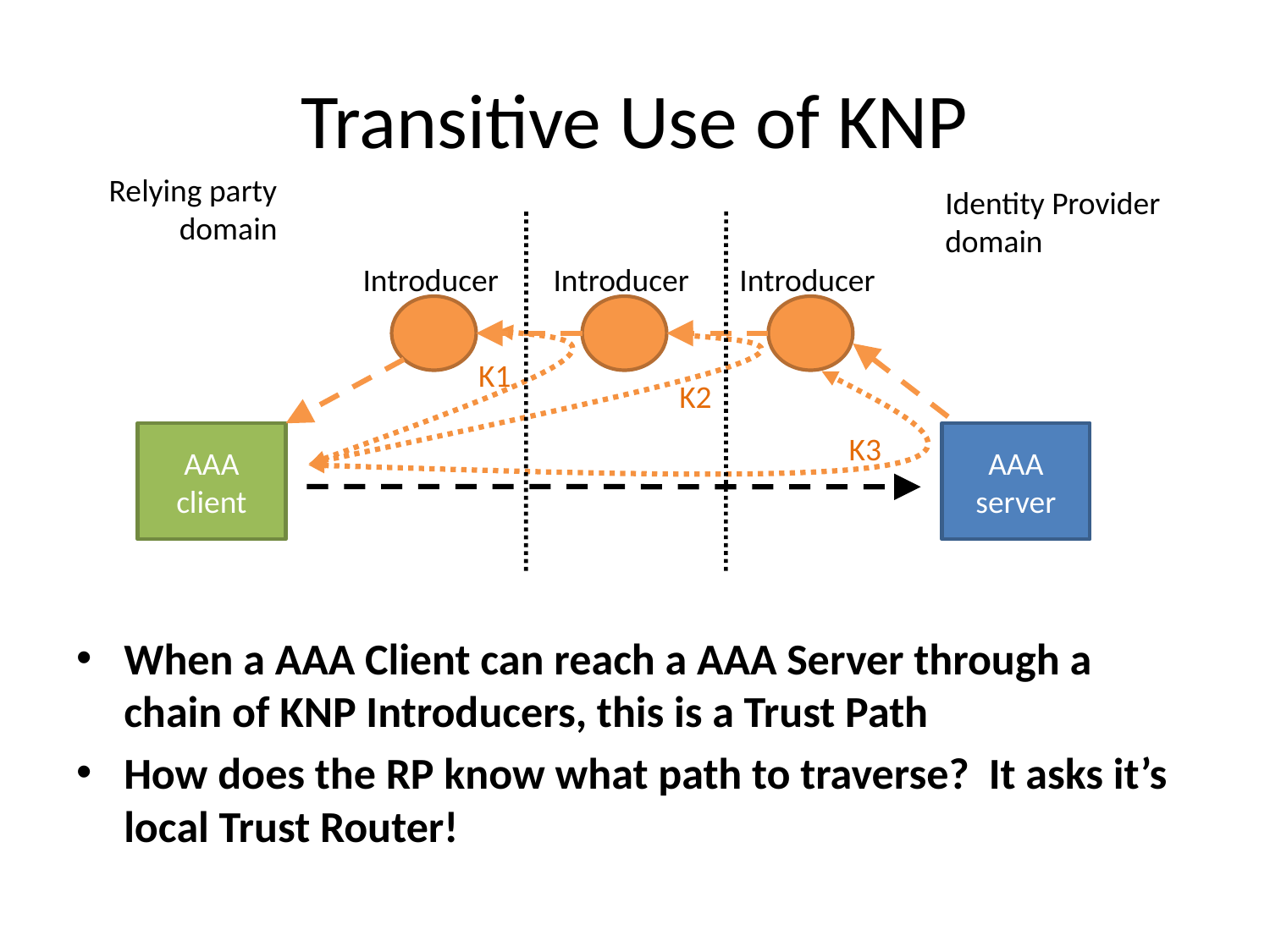

# Transitive Use of KNP
Relying party
domain
Identity Provider
domain
Introducer
Introducer
Introducer

K1
K2

AAA
client
AAA server
K3
When a AAA Client can reach a AAA Server through a chain of KNP Introducers, this is a Trust Path
How does the RP know what path to traverse?  It asks it’s local Trust Router!